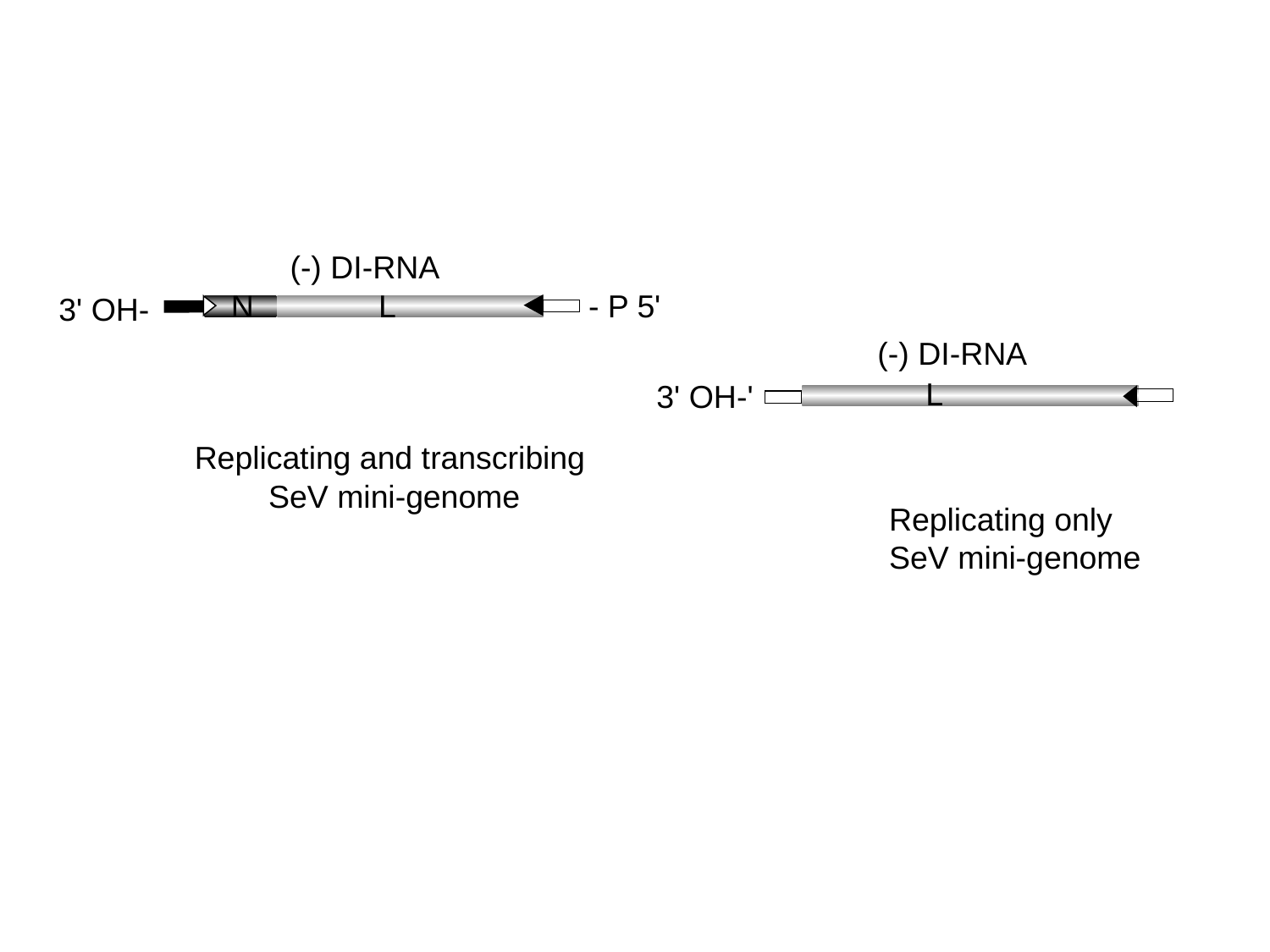

(-) DI-RNA
L
- P 5'
N
3' OH-

(-) DI-RNA
L
3' OH-'

Replicating and transcribing
SeV mini-genome
Replicating only
SeV mini-genome